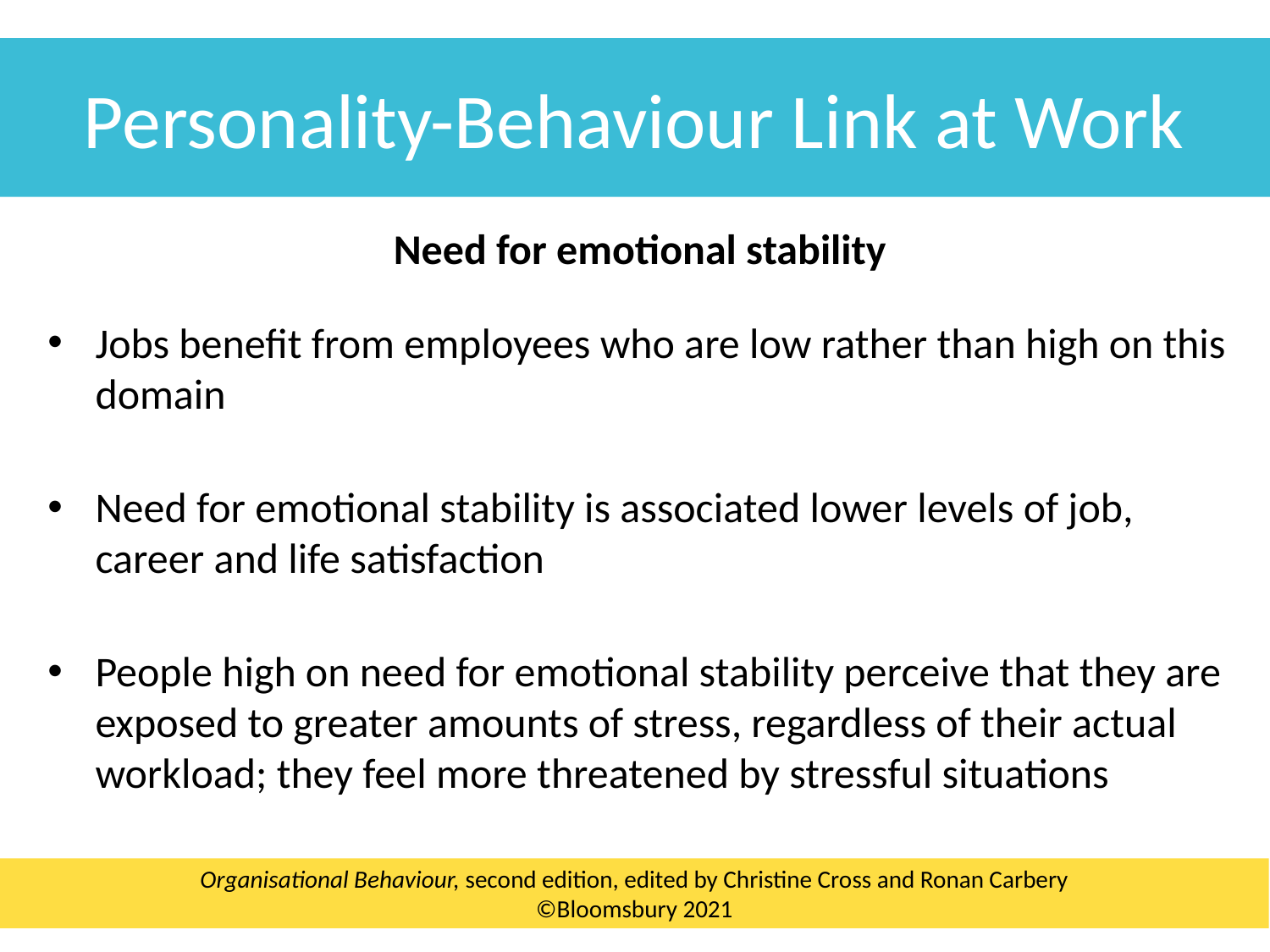

Personality-Behaviour Link at Work
Need for emotional stability

Jobs benefit from employees who are low rather than high on this domain

Need for emotional stability is associated lower levels of job, career and life satisfaction

People high on need for emotional stability perceive that they are exposed to greater amounts of stress, regardless of their actual workload; they feel more threatened by stressful situations